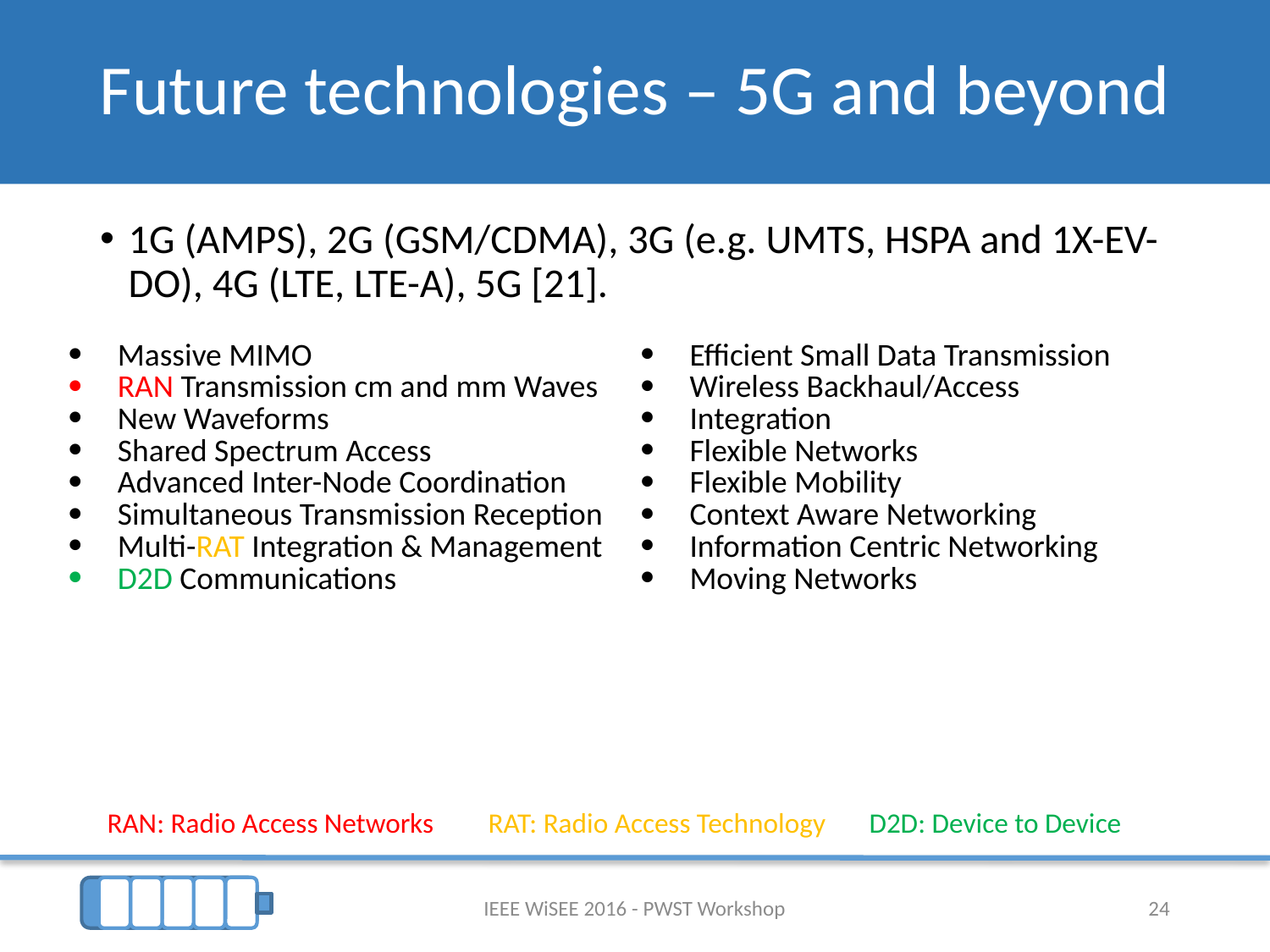

# Future technologies – 5G and beyond
1G (AMPS), 2G (GSM/CDMA), 3G (e.g. UMTS, HSPA and 1X-EV-DO), 4G (LTE, LTE-A), 5G [21].

| Massive MIMO RAN Transmission cm and mm Waves New Waveforms Shared Spectrum Access Advanced Inter-Node Coordination Simultaneous Transmission Reception Multi-RAT Integration & Management D2D Communications | Efficient Small Data Transmission Wireless Backhaul/Access Integration Flexible Networks Flexible Mobility Context Aware Networking Information Centric Networking Moving Networks |
| --- | --- |
RAN: Radio Access Networks	RAT: Radio Access Technology	D2D: Device to Device

IEEE WiSEE 2016 - PWST Workshop
24